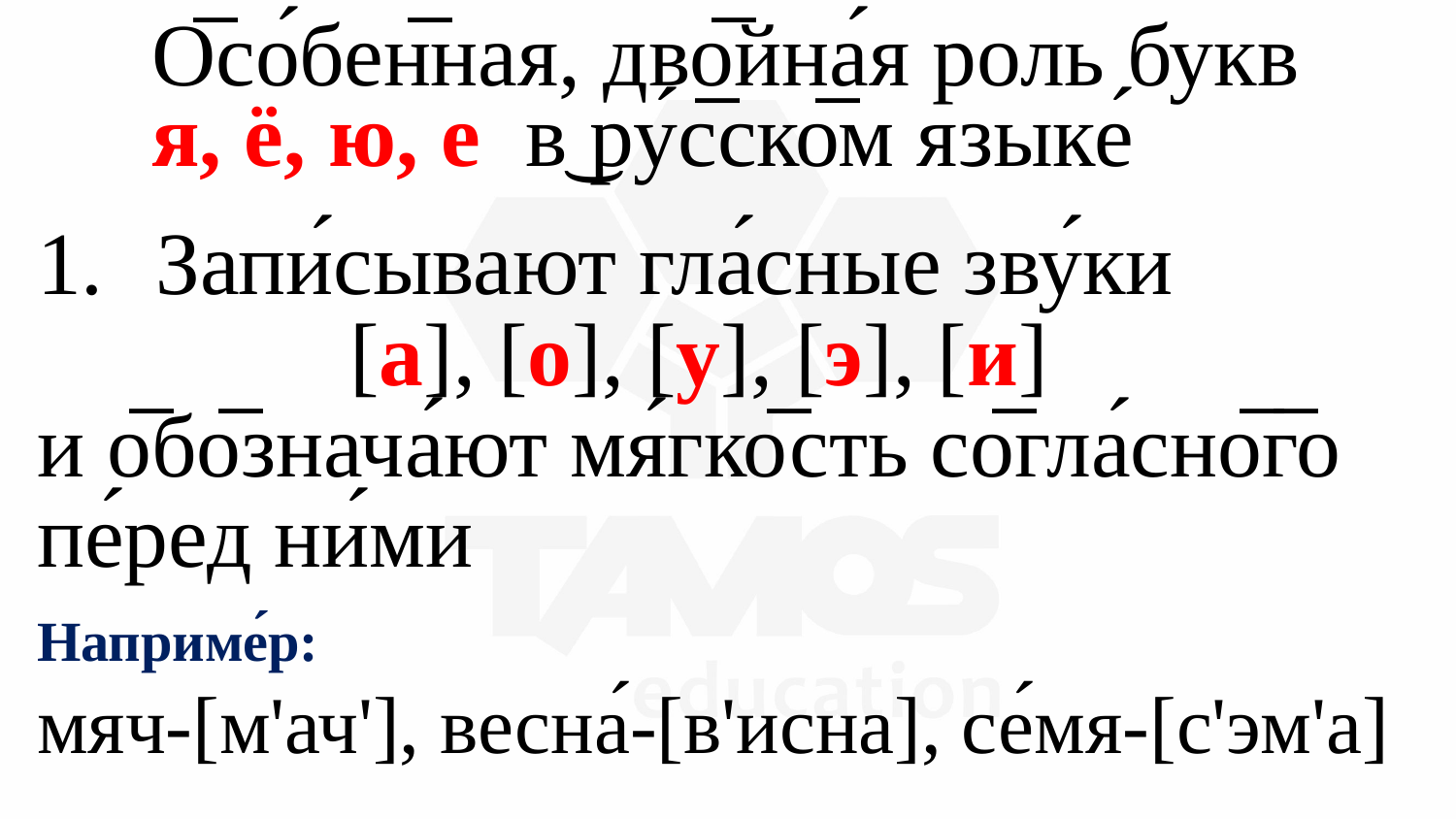

О̅со́бен̅ная, дво̅йна́я роль букв
я, ё, ю, е  в͜ ру́с̅ско̅м языке́
Запи́сывают гла́сные зву́ки
              [а], [о], [у], [э], [и]
и о̅бо̅знача́ют мя́гко̅сть со̅гла́сно̅г̅о пе́ред ни́ми
Наприме́р:
мяч-[м'ач'], весна́-[в'исна], се́мя-[с'эм'а]